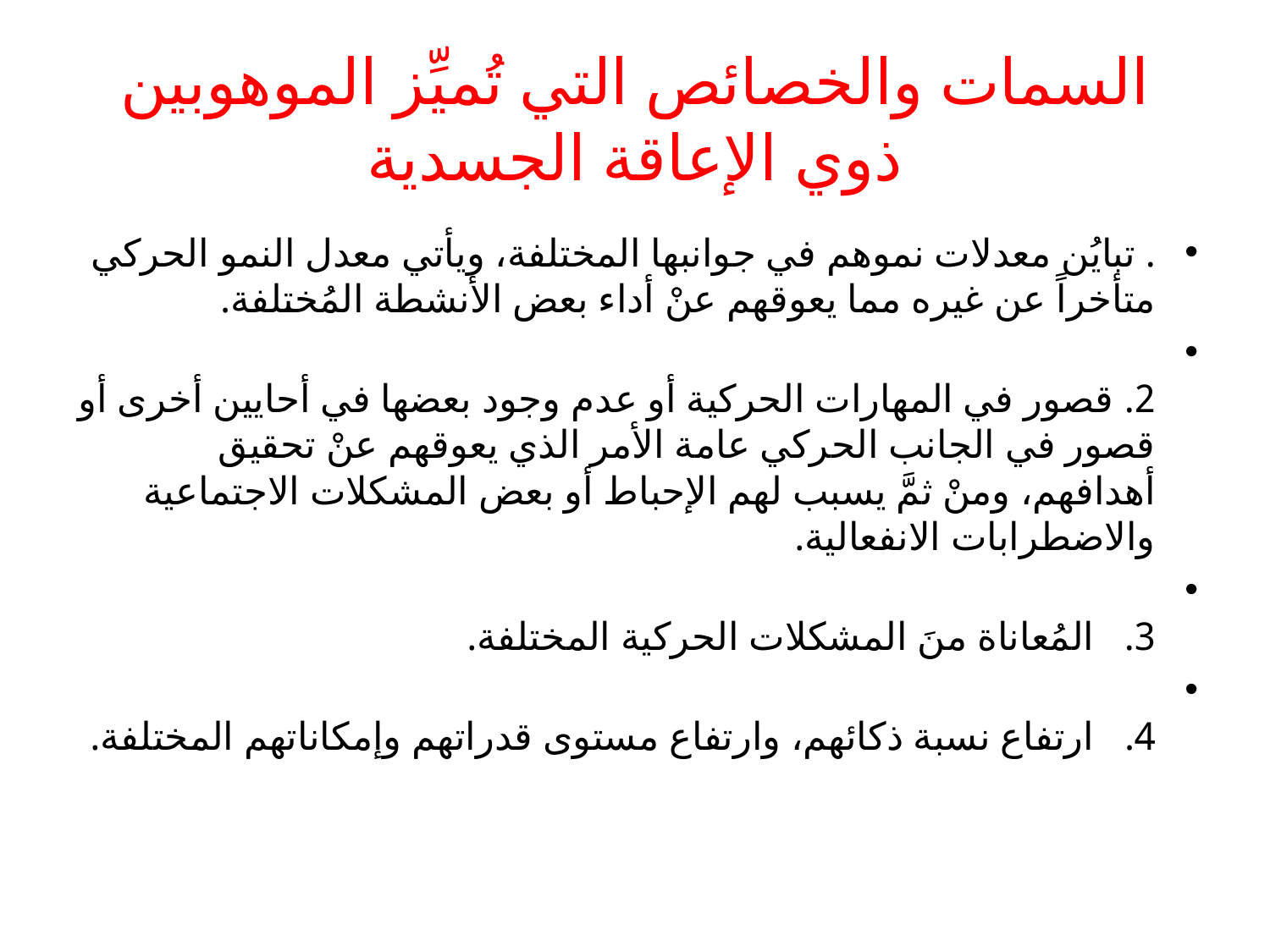

# السمات والخصائص التي تُميِّز الموهوبين ذوي الإعاقة الجسدية
. تبايُن معدلات نموهم في جوانبها المختلفة، ويأتي معدل النمو الحركي متأخراً عن غيره مما يعوقهم عنْ أداء بعض الأنشطة المُختلفة.
2. قصور في المهارات الحركية أو عدم وجود بعضها في أحايين أخرى أو قصور في الجانب الحركي عامة الأمر الذي يعوقهم عنْ تحقيق أهدافهم، ومنْ ثمَّ يسبب لهم الإحباط أو بعض المشكلات الاجتماعية والاضطرابات الانفعالية.
3.   المُعاناة منَ المشكلات الحركية المختلفة.
4.   ارتفاع نسبة ذكائهم، وارتفاع مستوى قدراتهم وإمكاناتهم المختلفة.